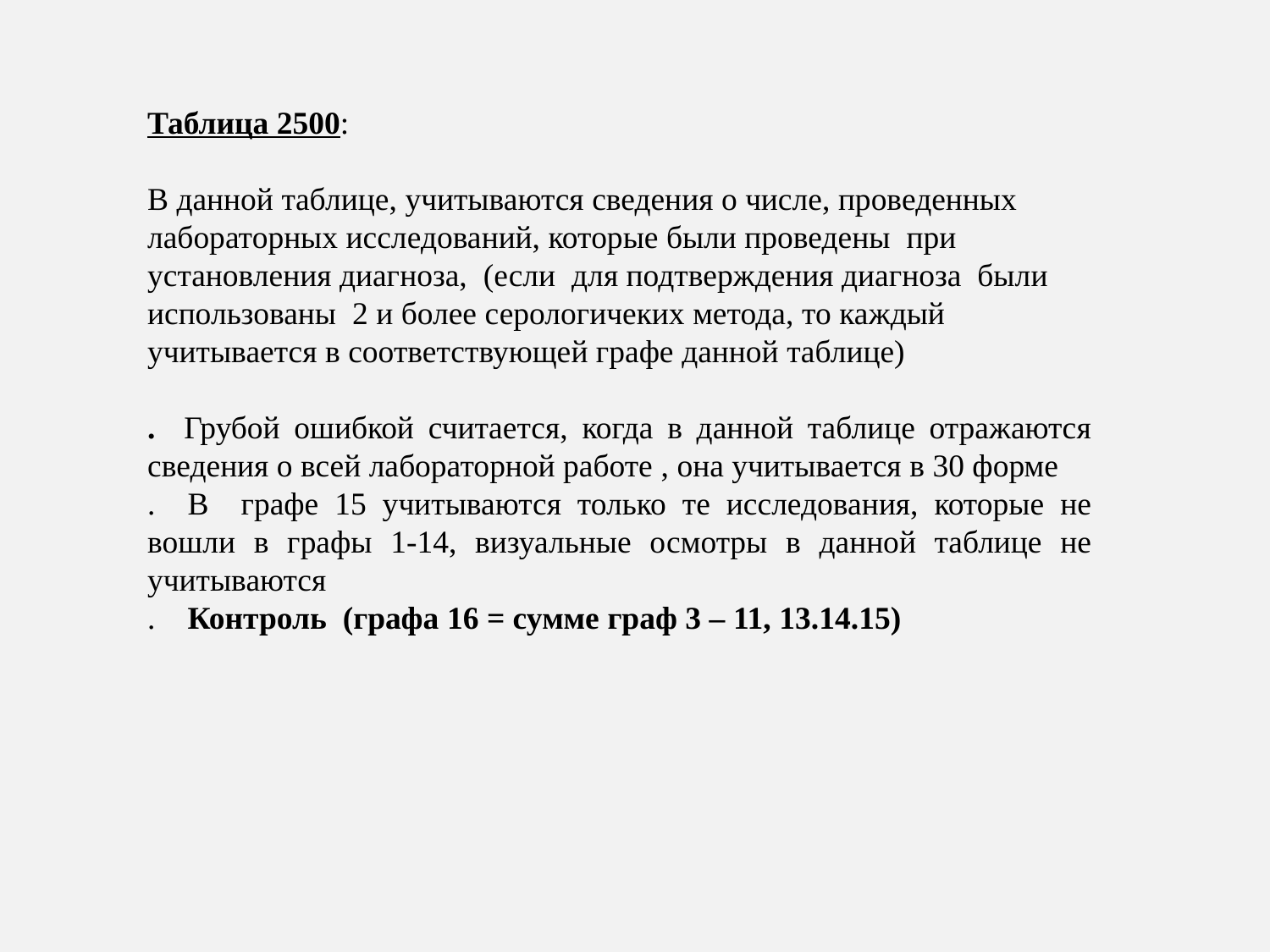

Таблица 2500:

В данной таблице, учитываются сведения о числе, проведенных лабораторных исследований, которые были проведены  при установления диагноза,  (если  для подтверждения диагноза  были использованы  2 и более серологичеких метода, то каждый учитывается в соответствующей графе данной таблице)

.  Грубой ошибкой считается, когда в данной таблице отражаются сведения о всей лабораторной работе , она учитывается в 30 форме
.  В  графе 15 учитываются только те исследования, которые не вошли в графы 1-14, визуальные осмотры в данной таблице не учитываются
.    Контроль  (графа 16 = сумме граф 3 – 11, 13.14.15)